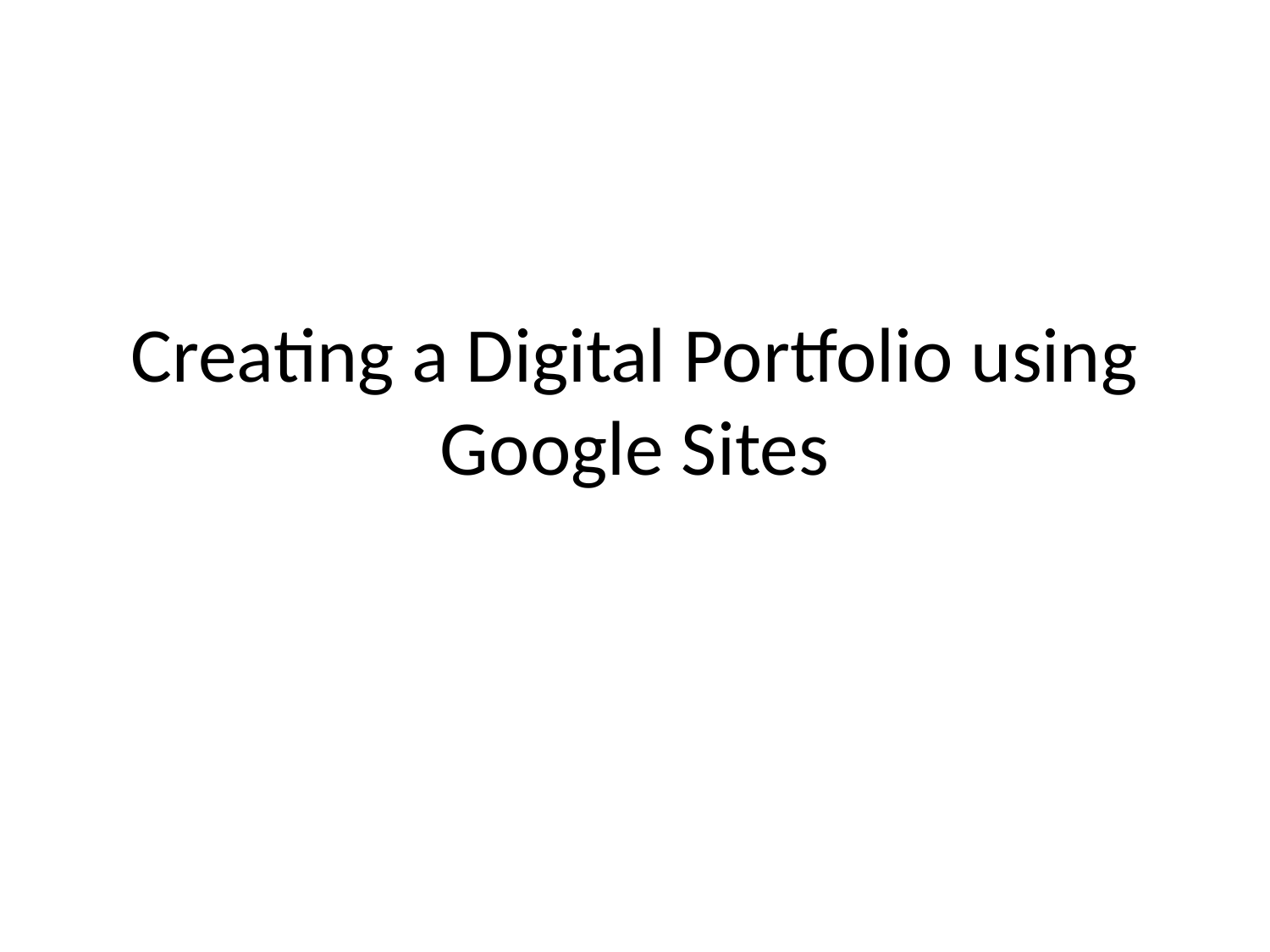

# Creating a Digital Portfolio using Google Sites